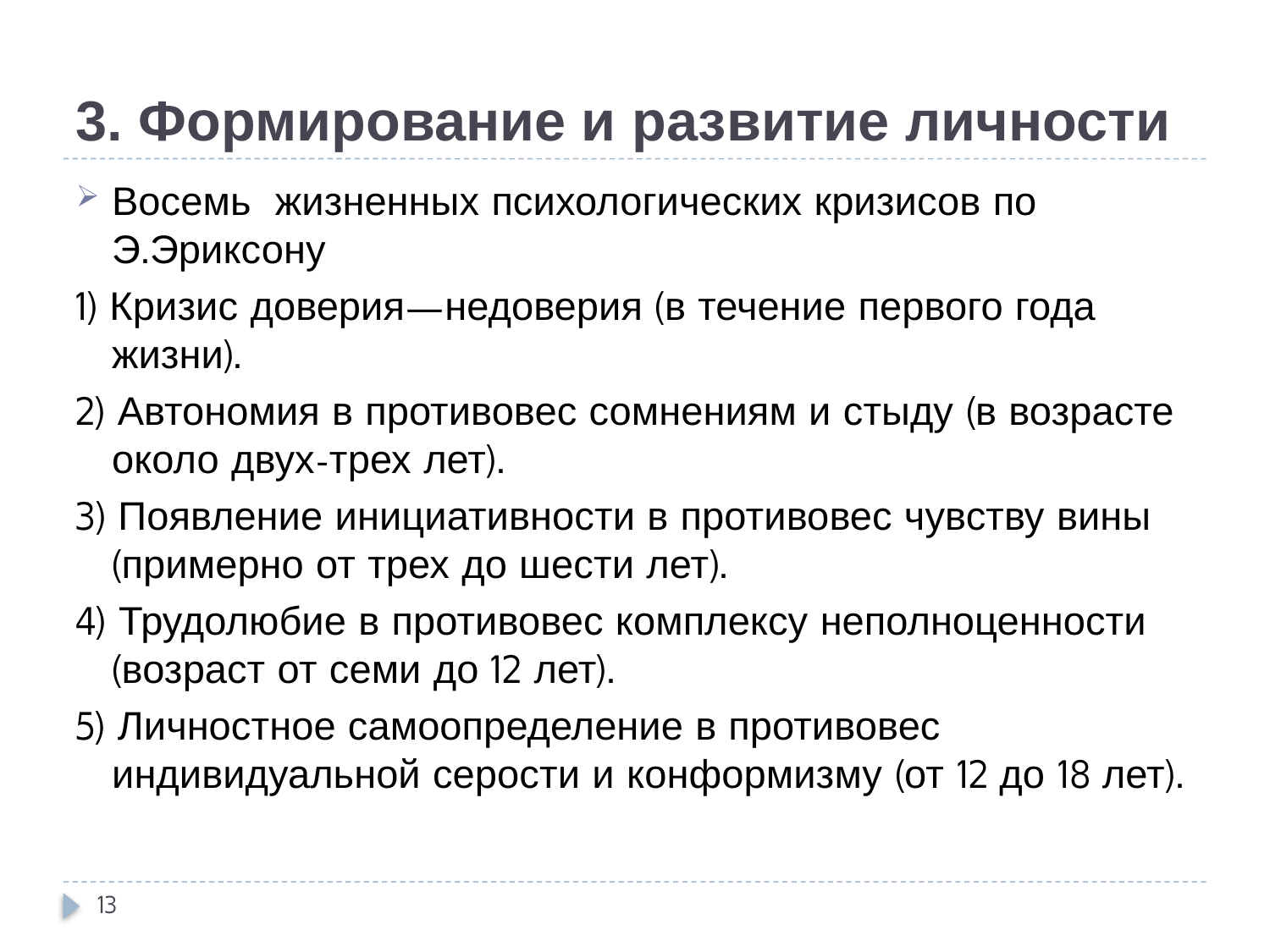

# 3. Формирование и развитие личности
Восемь  жизненных психологических кризисов по Э.Эриксону
1) Кризис доверия—недоверия (в течение первого года жизни).
2) Автономия в противовес сомнениям и стыду (в возрасте около двух-трех лет).
3) Появление инициативности в противовес чувству вины (примерно от трех до шести лет).
4) Трудолюбие в противовес комплексу неполноценности (возраст от семи до 12 лет).
5) Личностное самоопределение в противовес индивидуальной серости и конформизму (от 12 до 18 лет).

13